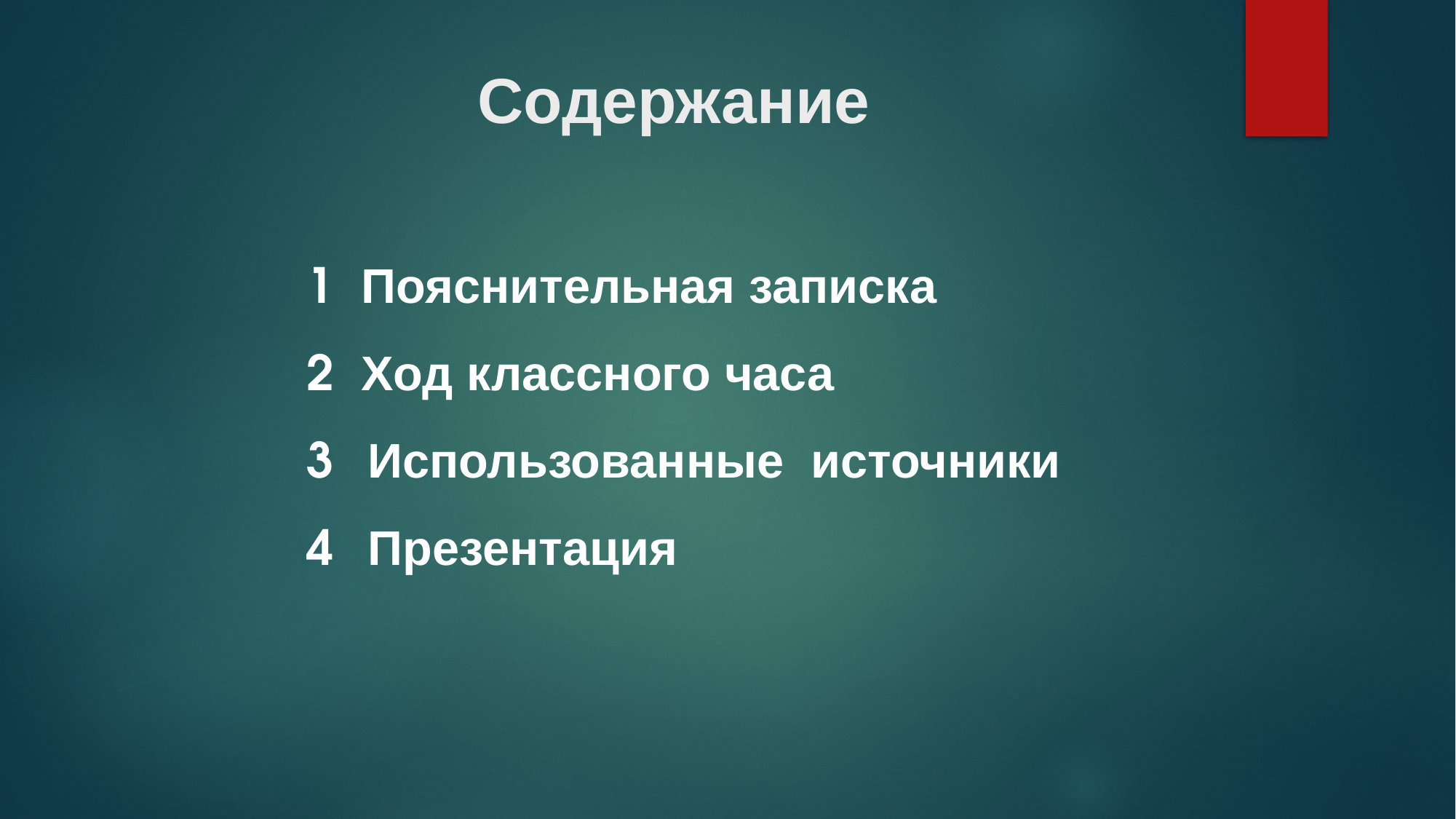

# Содержание
1  Пояснительная записка
2  Ход классного часа
Использованные  источники
Презентация